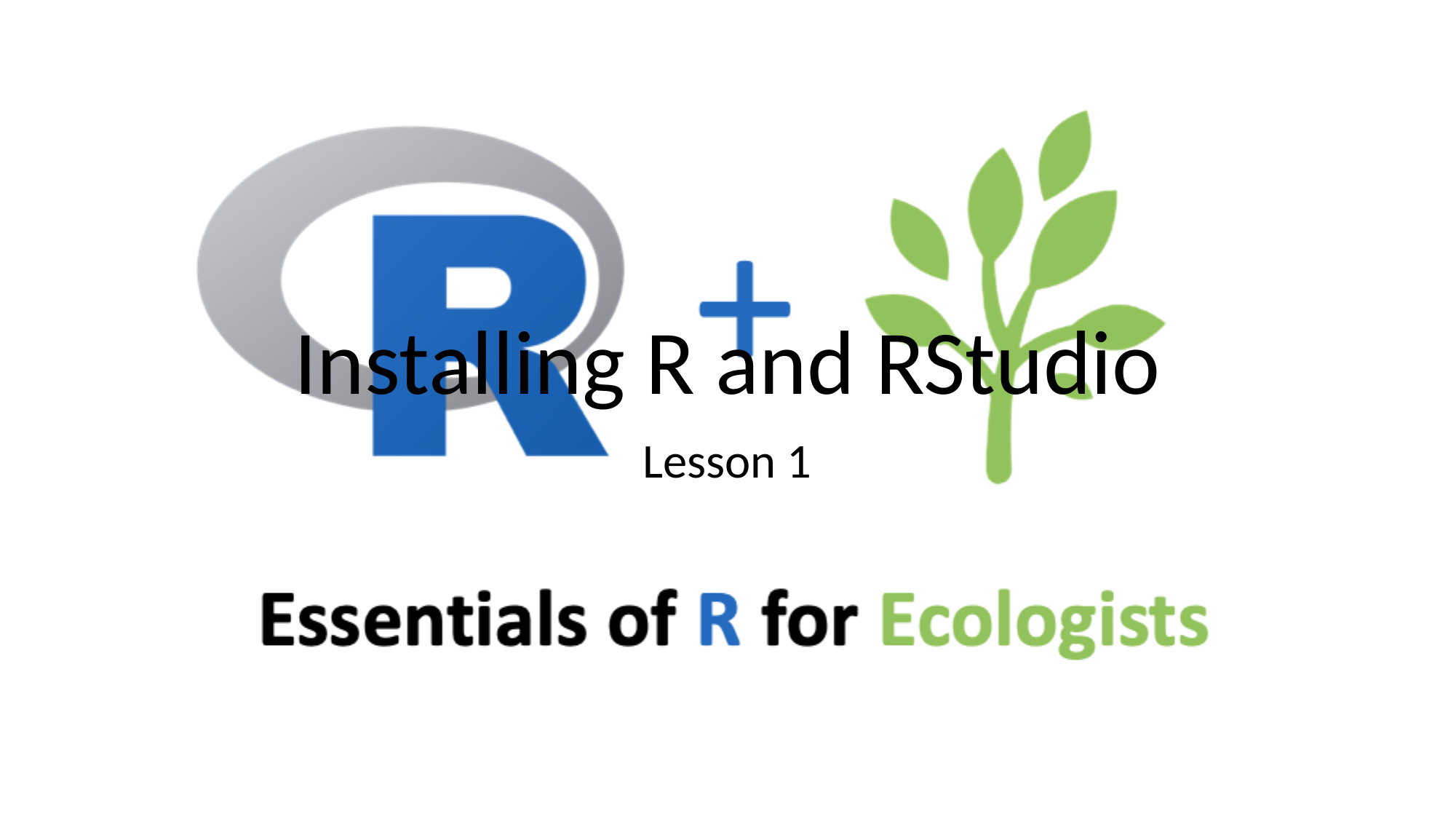

# Installing R and RStudio
Lesson 1